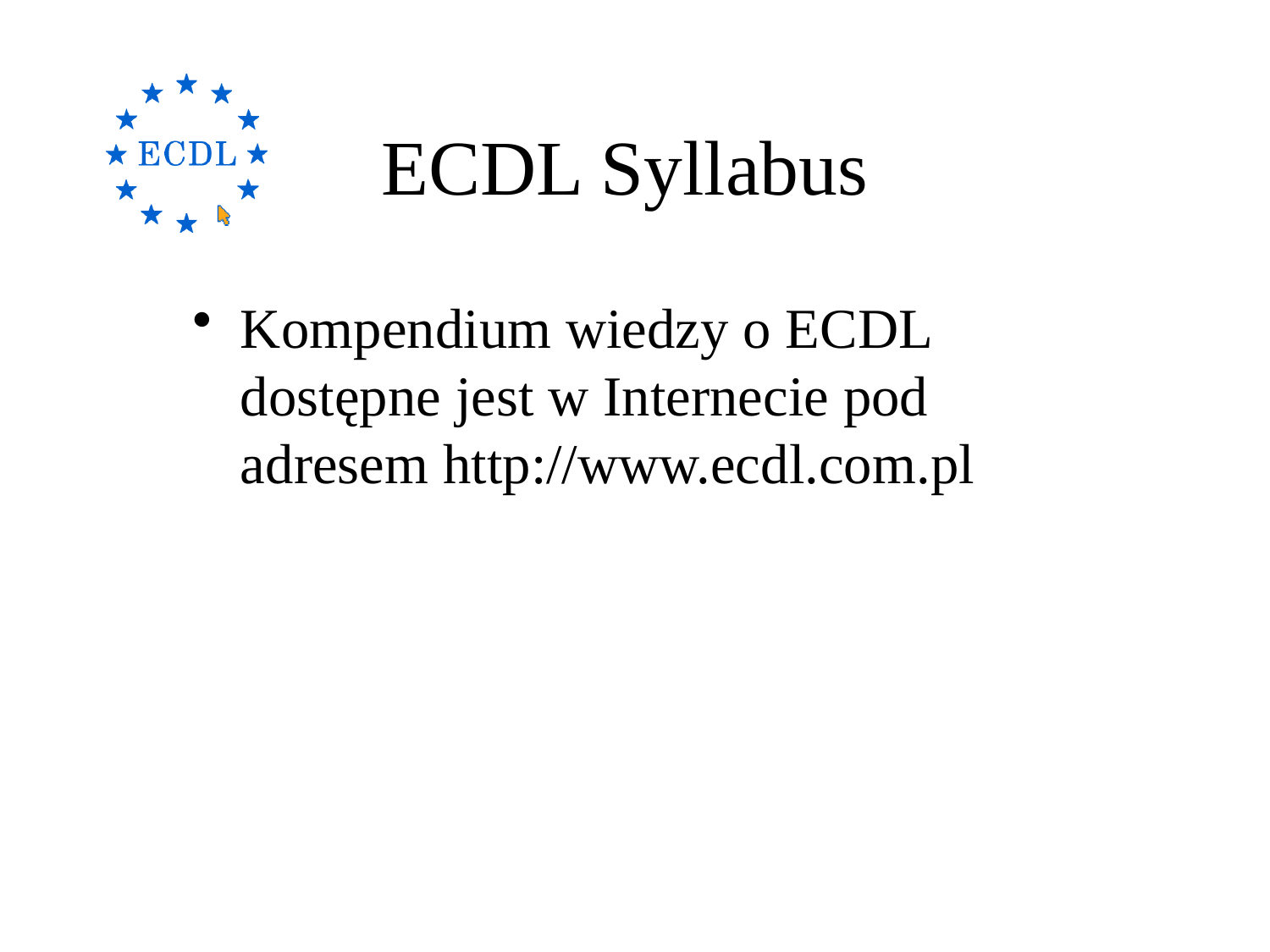

# ECDL Syllabus
Kompendium wiedzy o ECDL dostępne jest w Internecie pod adresem http://www.ecdl.com.pl